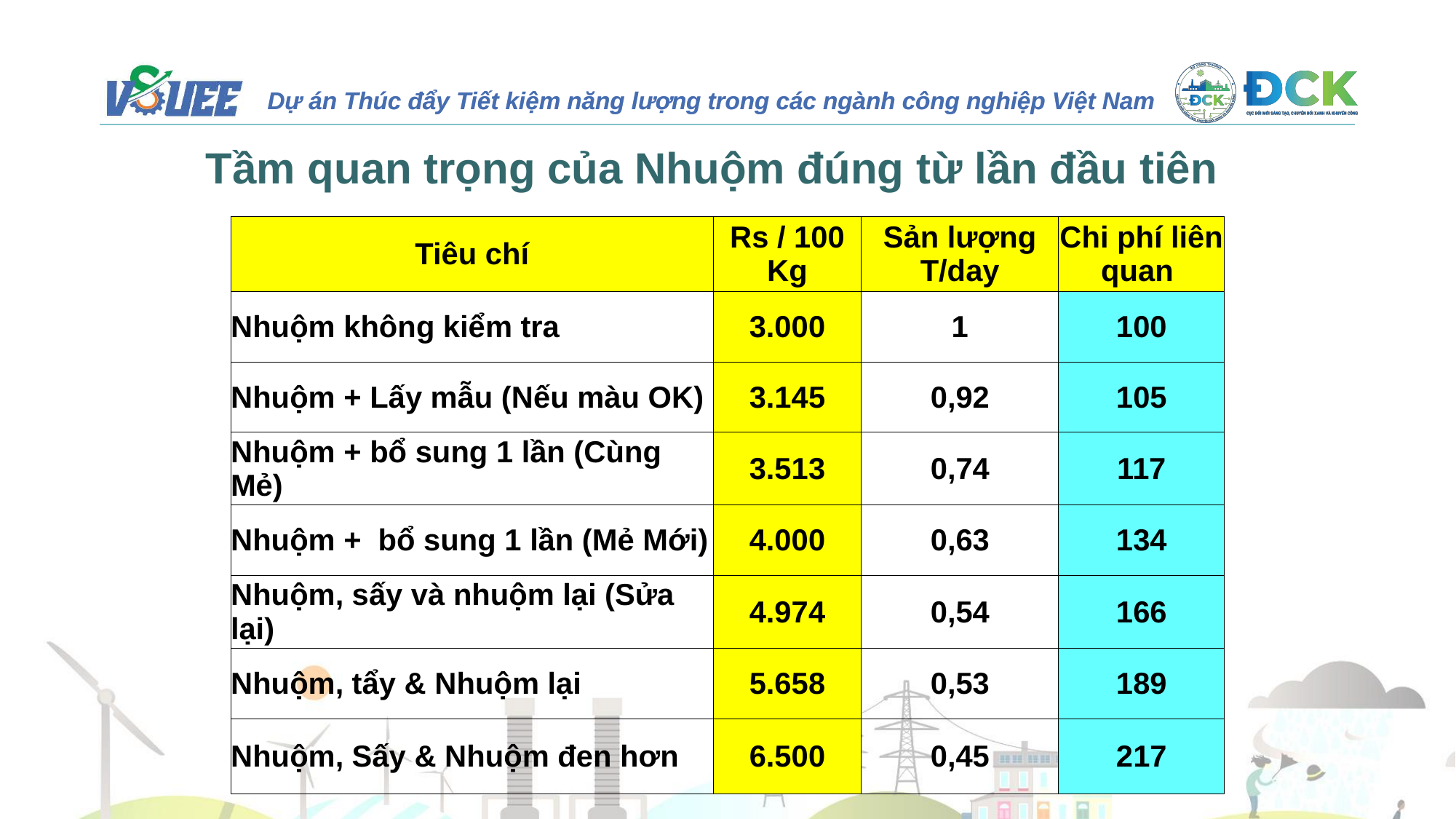

# Tầm quan trọng của Nhuộm đúng từ lần đầu tiên
| Tiêu chí | Rs / 100 Kg | Sản lượng T/day | Chi phí liên quan |
| --- | --- | --- | --- |
| Nhuộm không kiểm tra | 3.000 | 1 | 100 |
| Nhuộm + Lấy mẫu (Nếu màu OK) | 3.145 | 0,92 | 105 |
| Nhuộm + bổ sung 1 lần (Cùng Mẻ) | 3.513 | 0,74 | 117 |
| Nhuộm + bổ sung 1 lần (Mẻ Mới) | 4.000 | 0,63 | 134 |
| Nhuộm, sấy và nhuộm lại (Sửa lại) | 4.974 | 0,54 | 166 |
| Nhuộm, tẩy & Nhuộm lại | 5.658 | 0,53 | 189 |
| Nhuộm, Sấy & Nhuộm đen hơn | 6.500 | 0,45 | 217 |